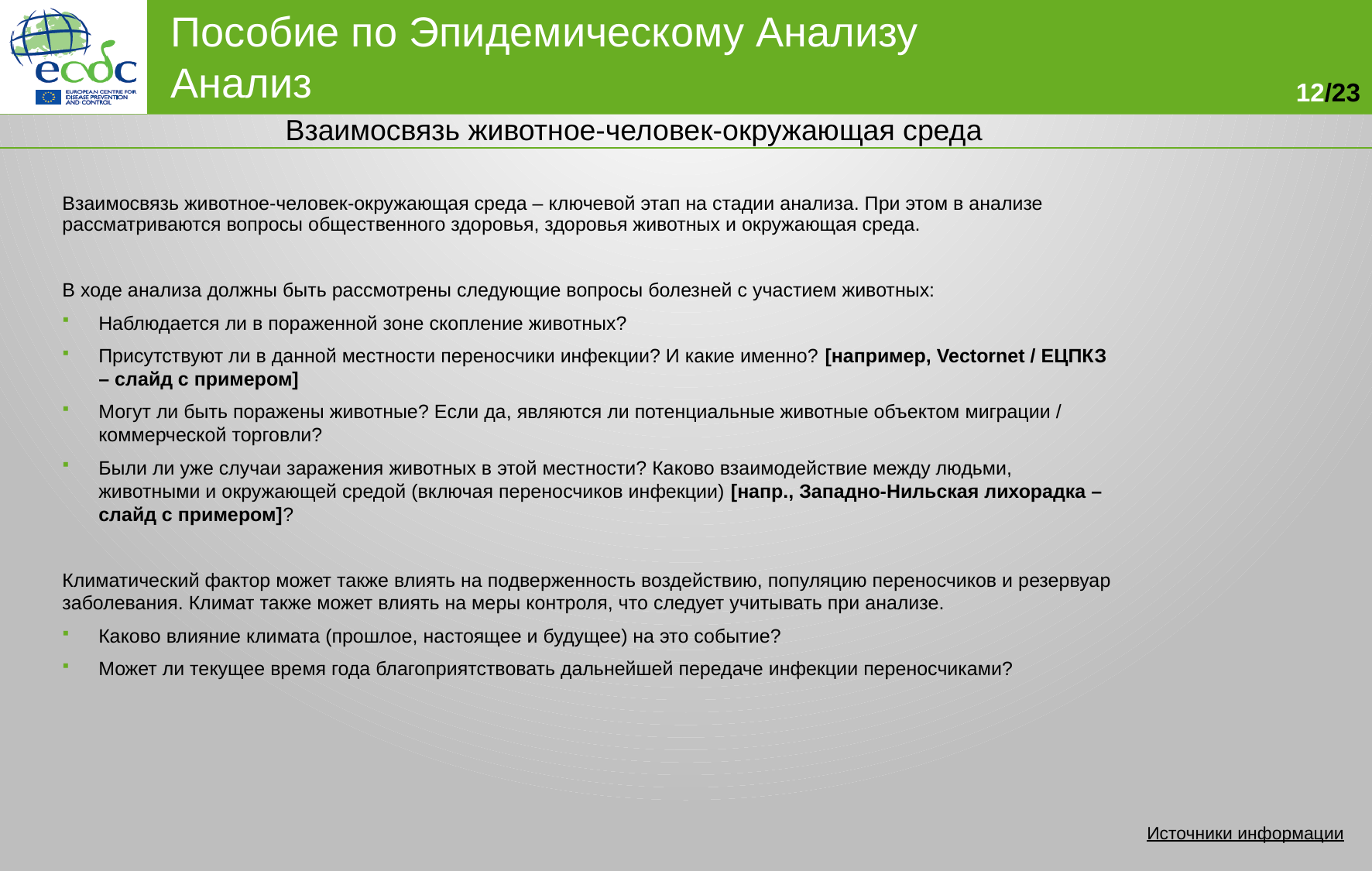

Взаимосвязь животное-человек-окружающая среда
Взаимосвязь животное-человек-окружающая среда – ключевой этап на стадии анализа. При этом в анализе рассматриваются вопросы общественного здоровья, здоровья животных и окружающая среда.

В ходе анализа должны быть рассмотрены следующие вопросы болезней с участием животных:
Наблюдается ли в пораженной зоне скопление животных?
Присутствуют ли в данной местности переносчики инфекции? И какие именно? [например, Vectornet / ЕЦПКЗ – слайд с примером]
Могут ли быть поражены животные? Если да, являются ли потенциальные животные объектом миграции / коммерческой торговли?
Были ли уже случаи заражения животных в этой местности? Каково взаимодействие между людьми, животными и окружающей средой (включая переносчиков инфекции) [напр., Западно-Нильская лихорадка – слайд с примером]?

Климатический фактор может также влиять на подверженность воздействию, популяцию переносчиков и резервуар заболевания. Климат также может влиять на меры контроля, что следует учитывать при анализе.
Каково влияние климата (прошлое, настоящее и будущее) на это событие?
Может ли текущее время года благоприятствовать дальнейшей передаче инфекции переносчиками?

Животные
Всемирная организация по охране здоровья животных: http://www.oie.int/fr/info/fr_urgences.htm
Продовольственная и сельскохозяйственная организация ООН: http://empres-i.fao.org/empres-i/home
Миграция птиц: http://www.unep-aewa.org/news/latest_news.htm
Инвазивные виды в Европе: http://www.europe-aliens.org/index.jsp http://www.issg.org/index.html

Переносчики
ЦПКЗ: http://www.cdc.gov/ncidod/dvbid/index.html
ЕЦПКЗ: http://www.ecdc.europa.eu/en/activities/diseaseprogrammes/Pages/VBORNET.aspx
EDEN: http://ergodd.zoo.ox.ac.uk/eden/index.php?p=82

Климат
 ООН: https://worldweather.wmo.int/ru/home.html
 Европа: http://www.meteoalarm.eu/
 Национальные метеорологические службы:http://www.wmo.int/pages/members/region6_en.html
 климатическое прогнозирование: http://french.wunderground.com/

Источники информации